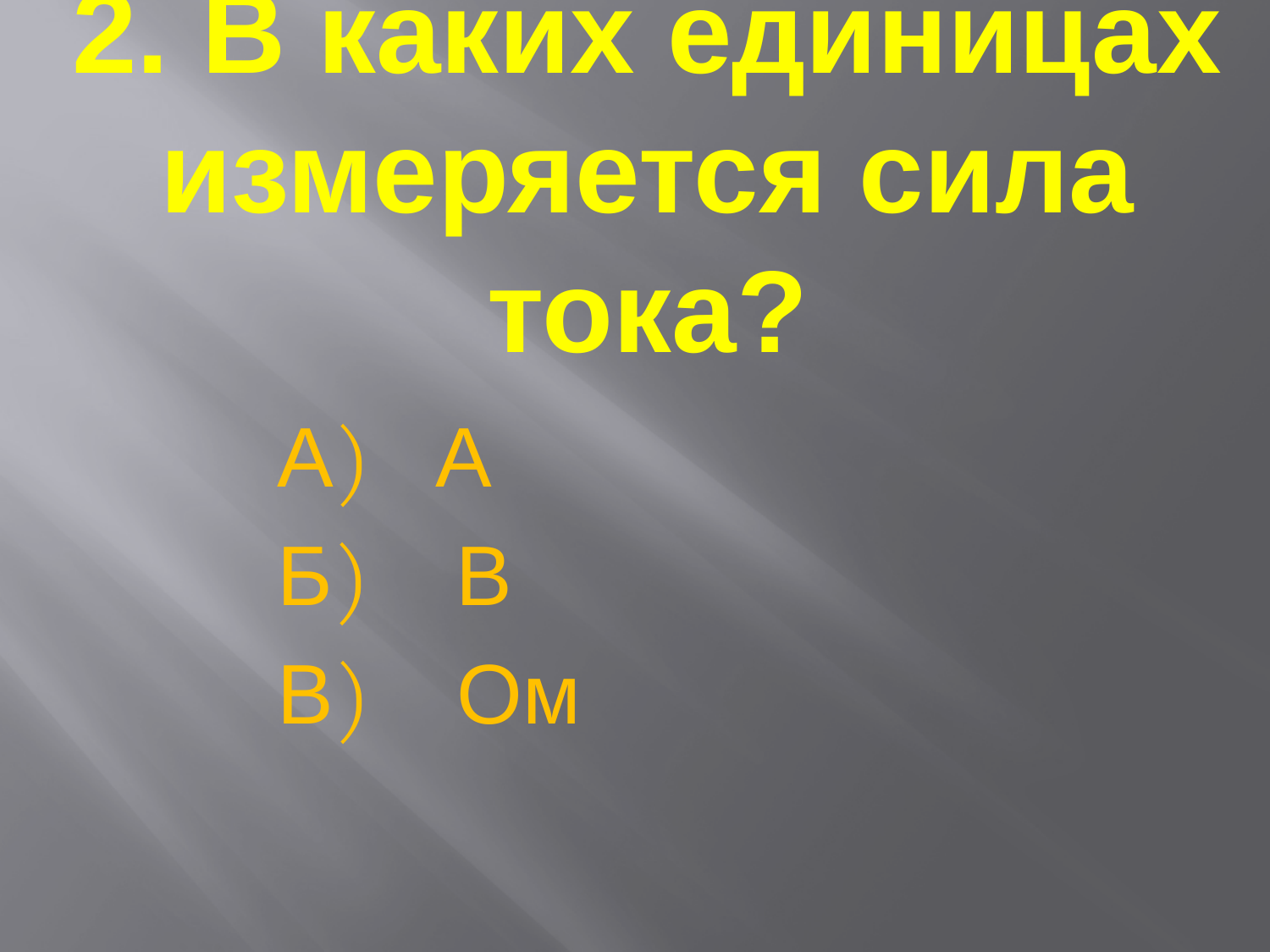

# 2. В каких единицах измеряется сила тока?
А)   А
Б)    В
В)    Ом